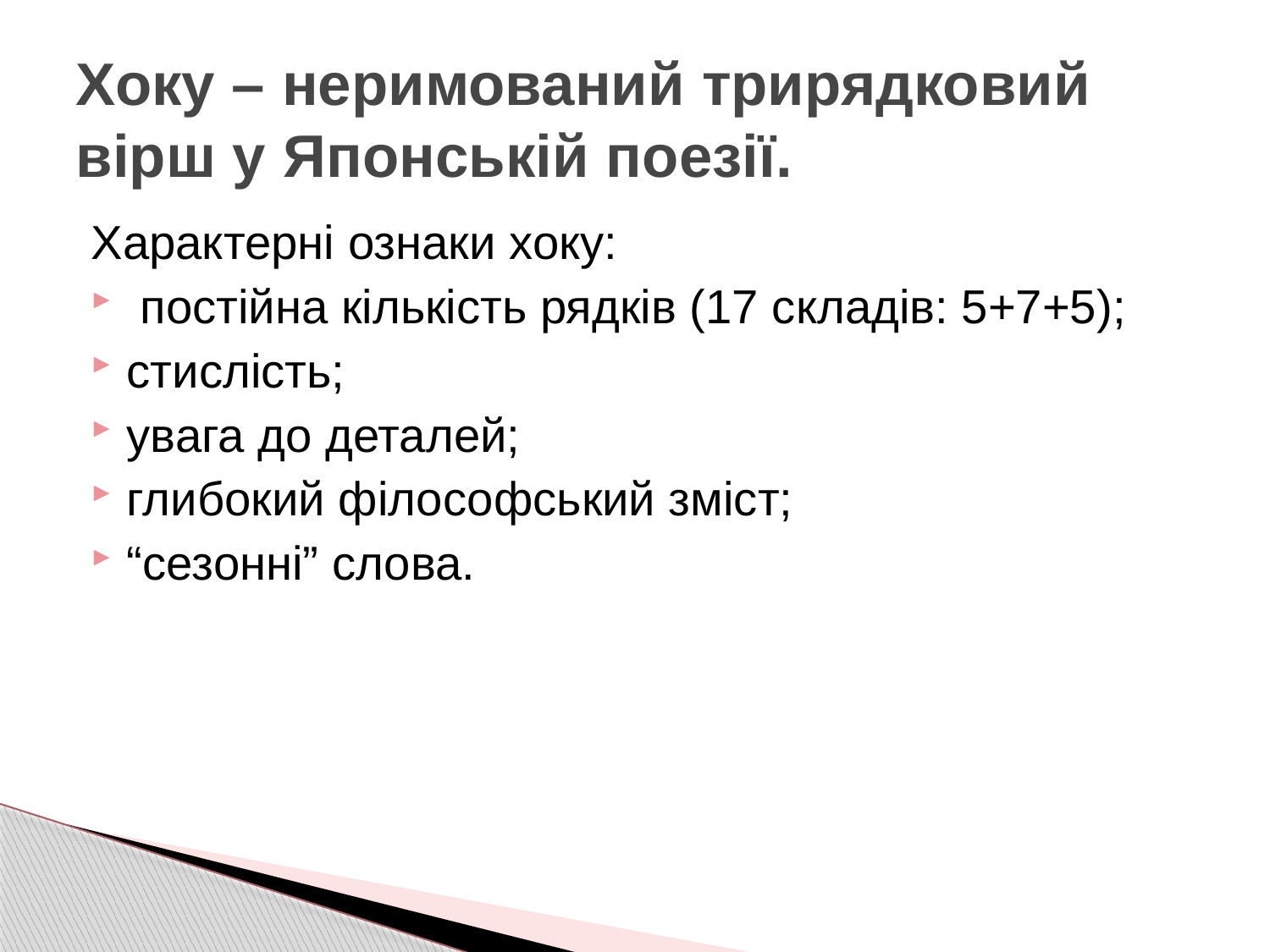

# Хоку – неримований трирядковий вірш у Японській поезії.
Характерні ознаки хоку:
 постійна кількість рядків (17 складів: 5+7+5);
стислість;
увага до деталей;
глибокий філософський зміст;
“сезонні” слова.